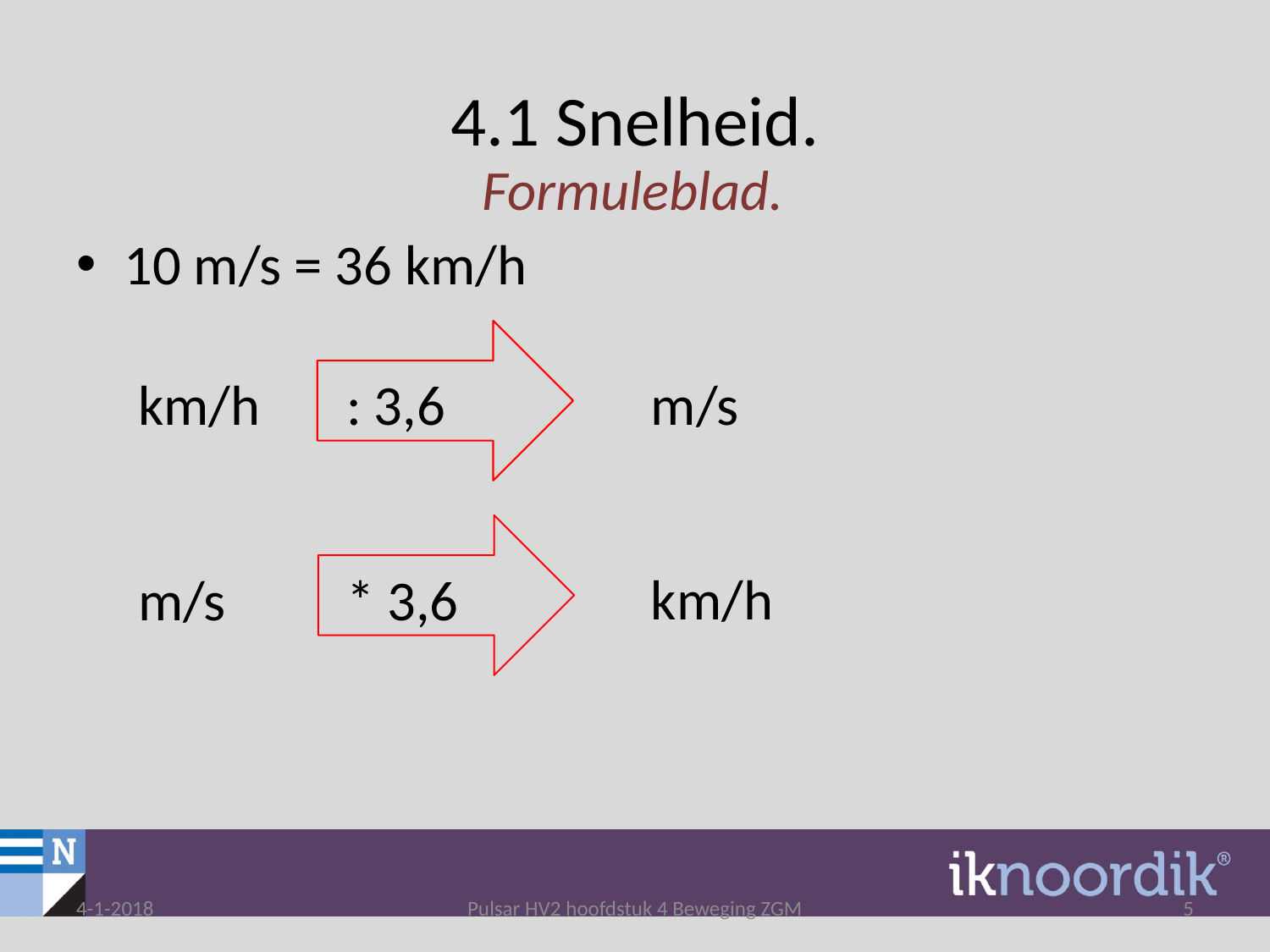

# 4.1 Snelheid.
Formuleblad.
10 m/s = 36 km/h

m/s
km/h
: 3,6

km/h
m/s
* 3,6
4-1-2018
Pulsar HV2 hoofdstuk 4 Beweging ZGM
5